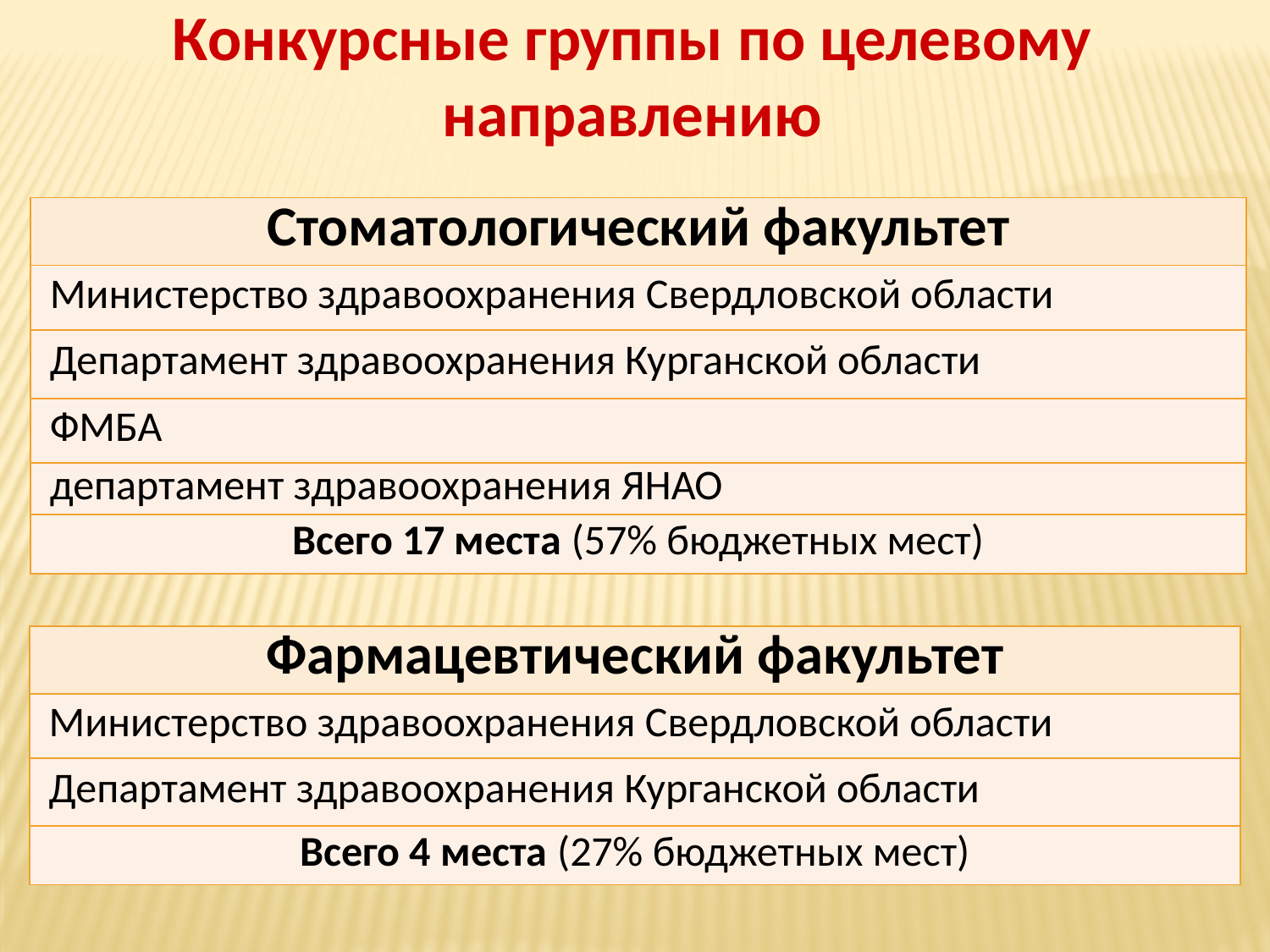

# Конкурсные группы по целевому направлению
| Стоматологический факультет |
| --- |
| Министерство здравоохранения Свердловской области |
| Департамент здравоохранения Курганской области |
| ФМБА |
| департамент здравоохранения ЯНАО |
| Всего 17 места (57% бюджетных мест) |
| Фармацевтический факультет |
| --- |
| Министерство здравоохранения Свердловской области |
| Департамент здравоохранения Курганской области |
| Всего 4 места (27% бюджетных мест) |